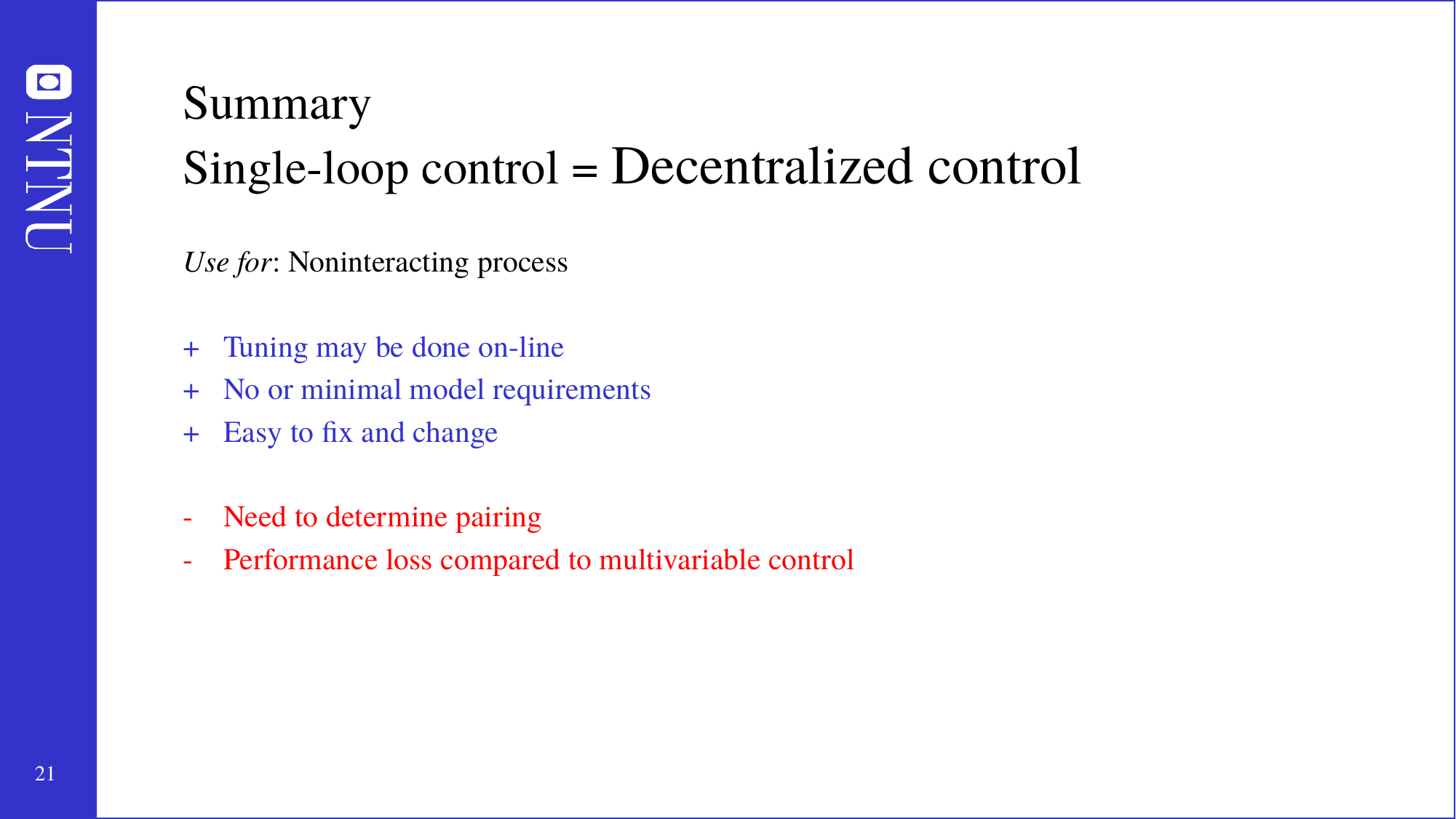

# Summary Single-loop control = Decentralized control
Use for: Noninteracting process

+	Tuning may be done on-line
+	No or minimal model requirements
+	Easy to fix and change

-	Need to determine pairing
-	Performance loss compared to multivariable control